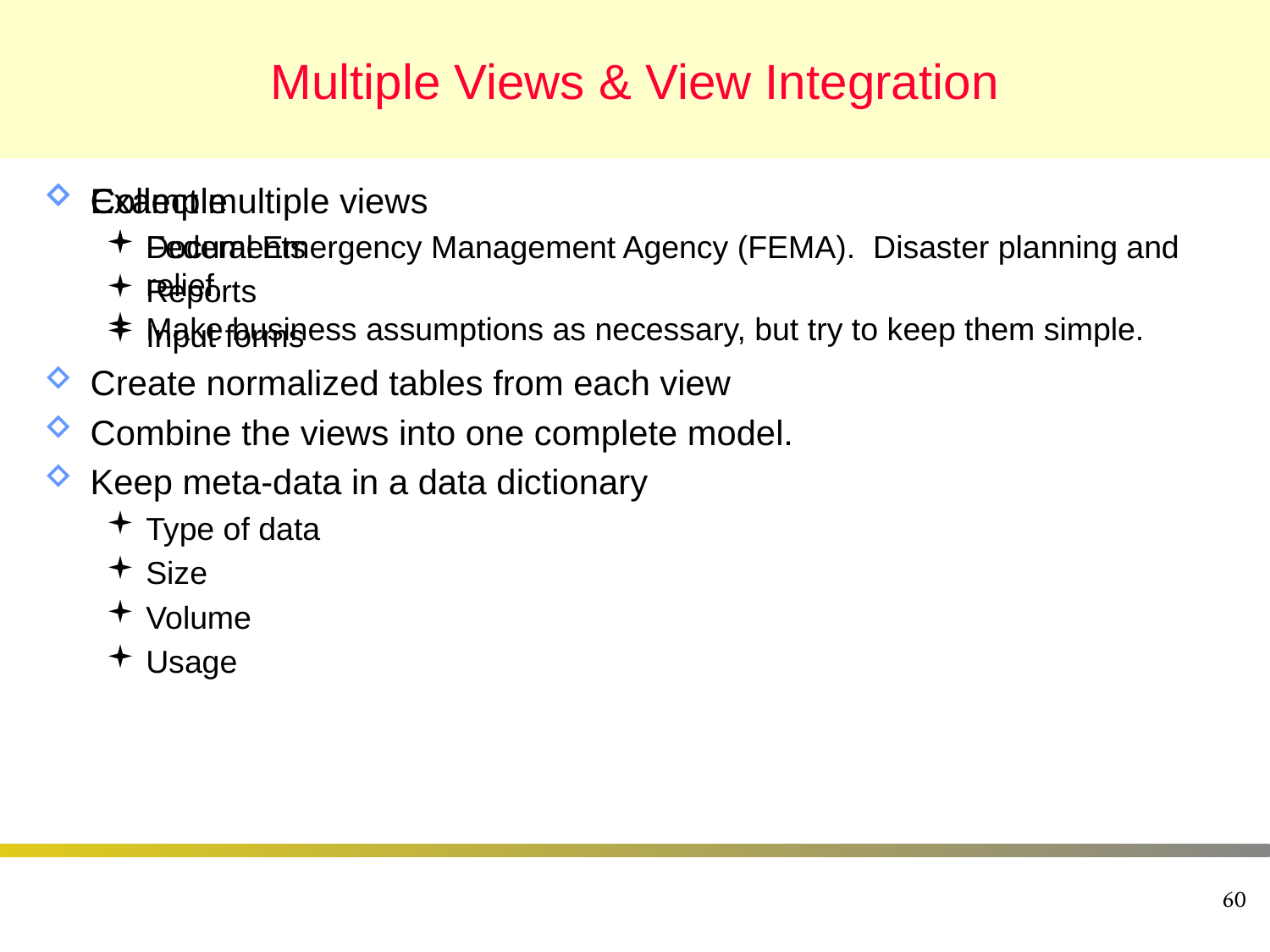

# Multiple Views & View Integration
Collect multiple views
Documents
Reports
Input forms
Create normalized tables from each view
Combine the views into one complete model.
Keep meta-data in a data dictionary
Type of data
Size
Volume
Usage
Example
Federal Emergency Management Agency (FEMA).  Disaster planning and relief.
Make business assumptions as necessary, but try to keep them simple.
60